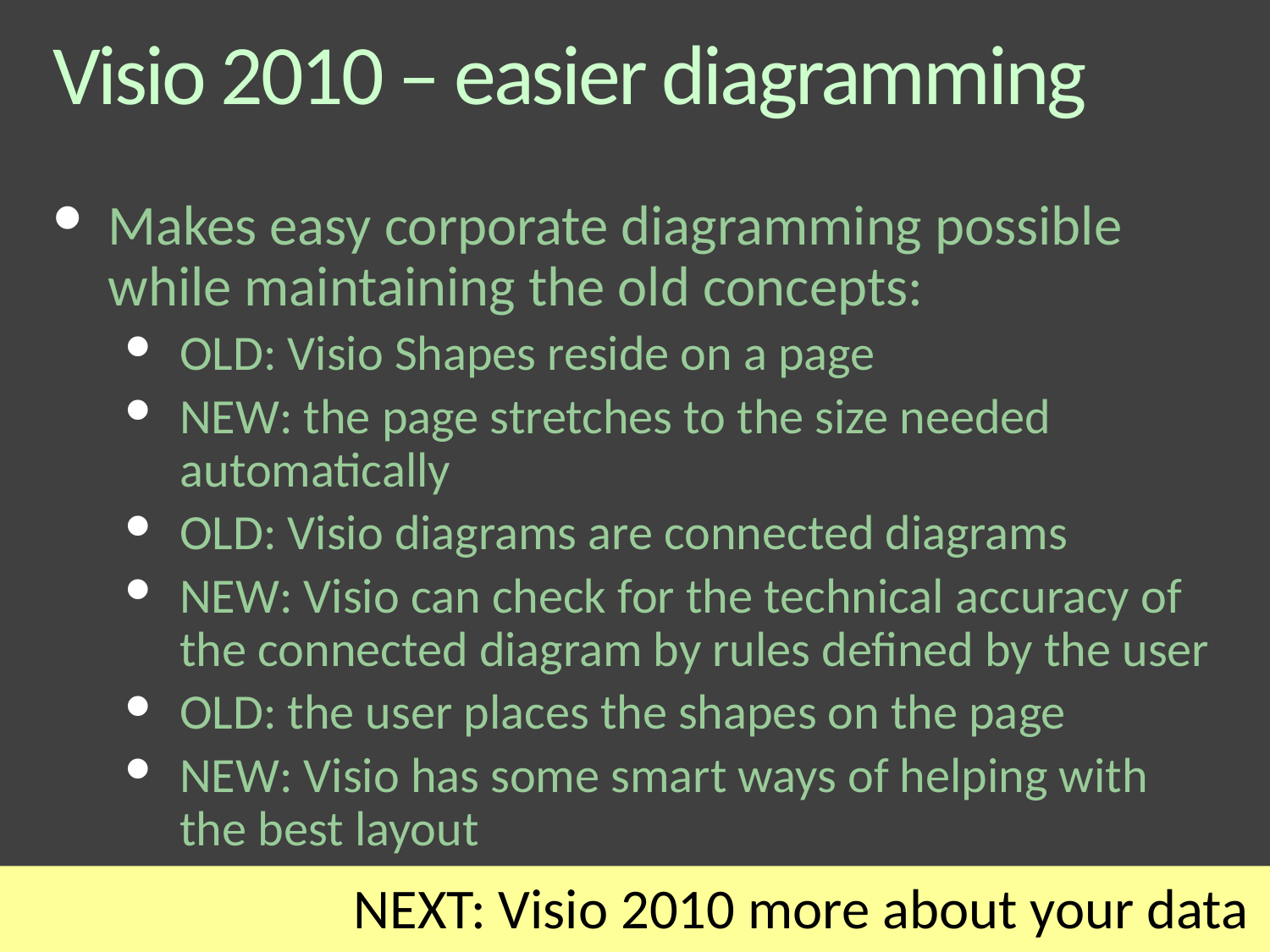

# Visio 2010 – easier diagramming
Makes easy corporate diagramming possible while maintaining the old concepts:
OLD: Visio Shapes reside on a page
NEW: the page stretches to the size needed automatically
OLD: Visio diagrams are connected diagrams
NEW: Visio can check for the technical accuracy of the connected diagram by rules defined by the user
OLD: the user places the shapes on the page
NEW: Visio has some smart ways of helping with the best layout

NEXT: Visio 2010 more about your data